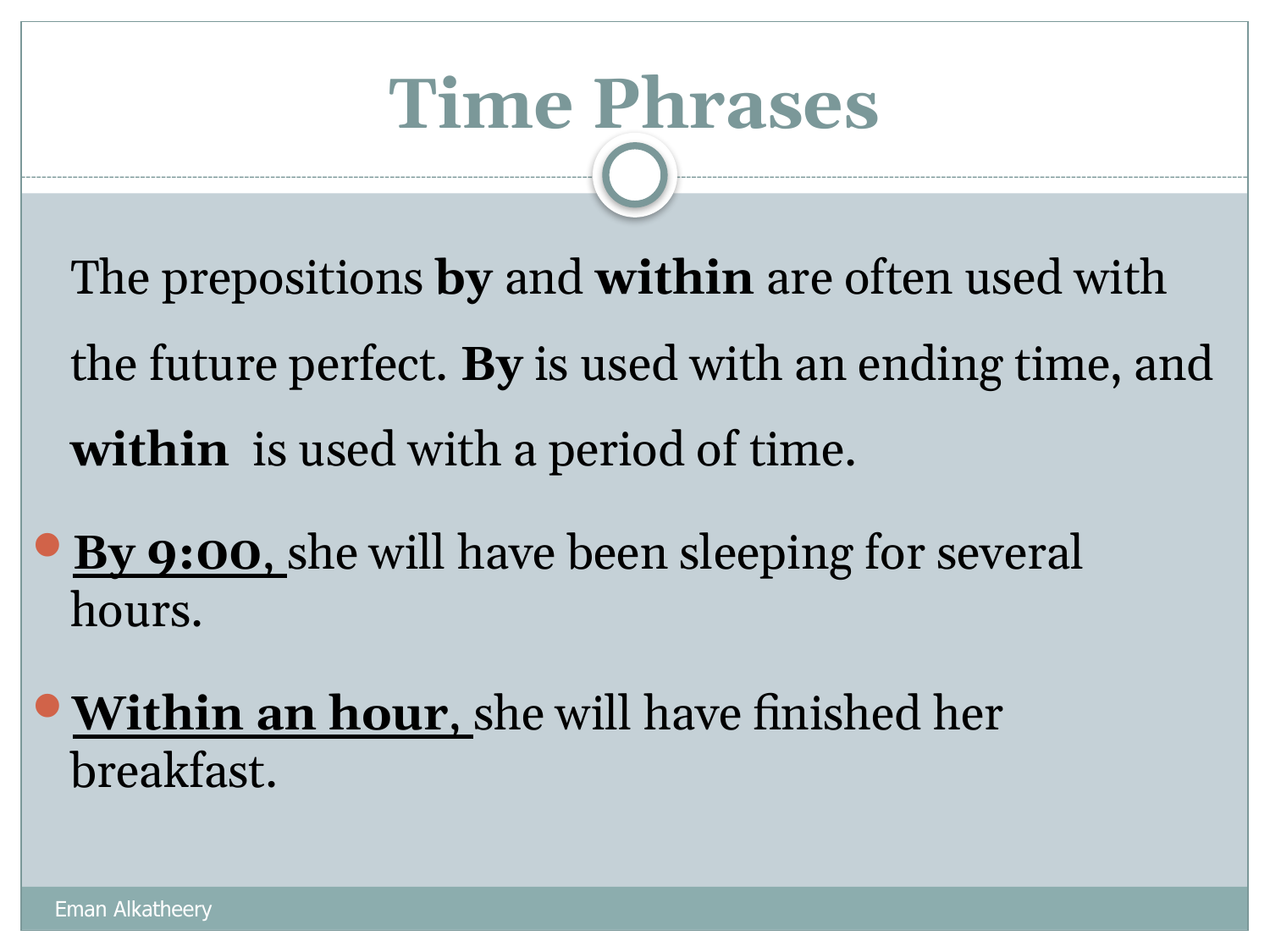

# Time Phrases
	The prepositions by and within are often used with the future perfect. By is used with an ending time, and within  is used with a period of time.

By 9:00, she will have been sleeping for several hours.

Within an hour, she will have finished her breakfast.
Eman Alkatheery